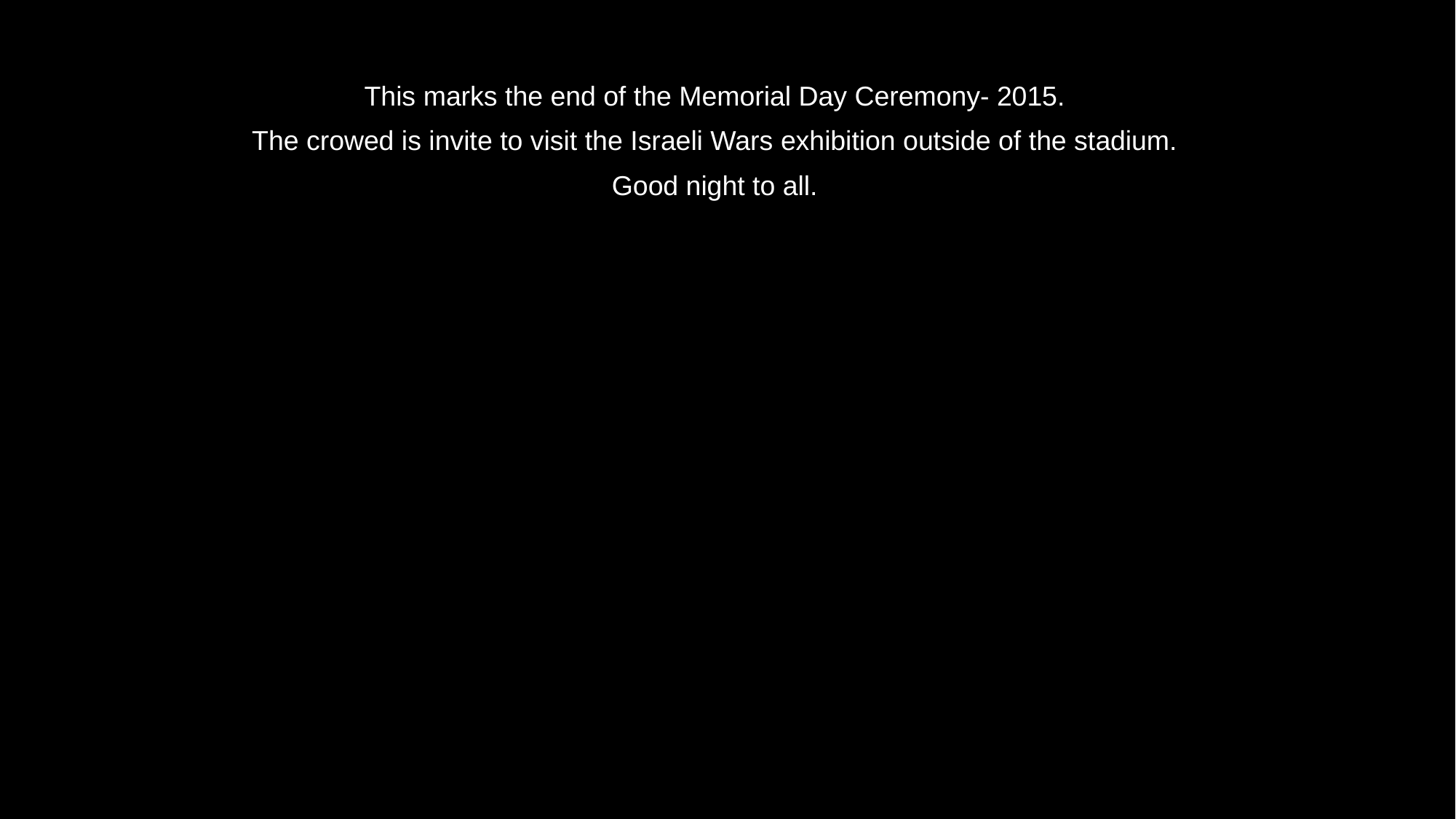

This marks the end of the Memorial Day Ceremony- 2015.
The crowed is invite to visit the Israeli Wars exhibition outside of the stadium.
Good night to all.